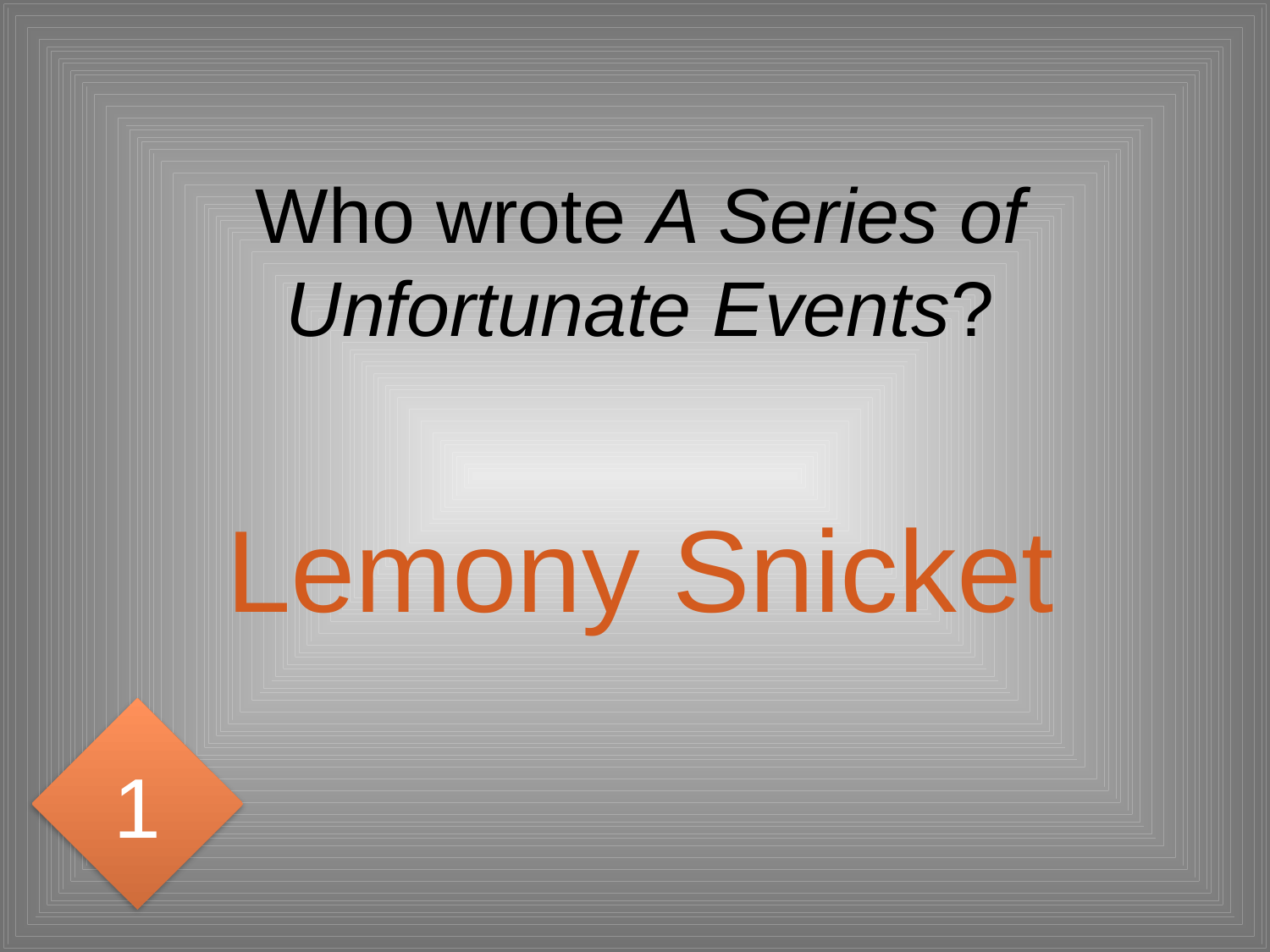

# Who wrote A Series of Unfortunate Events?
Lemony Snicket
1